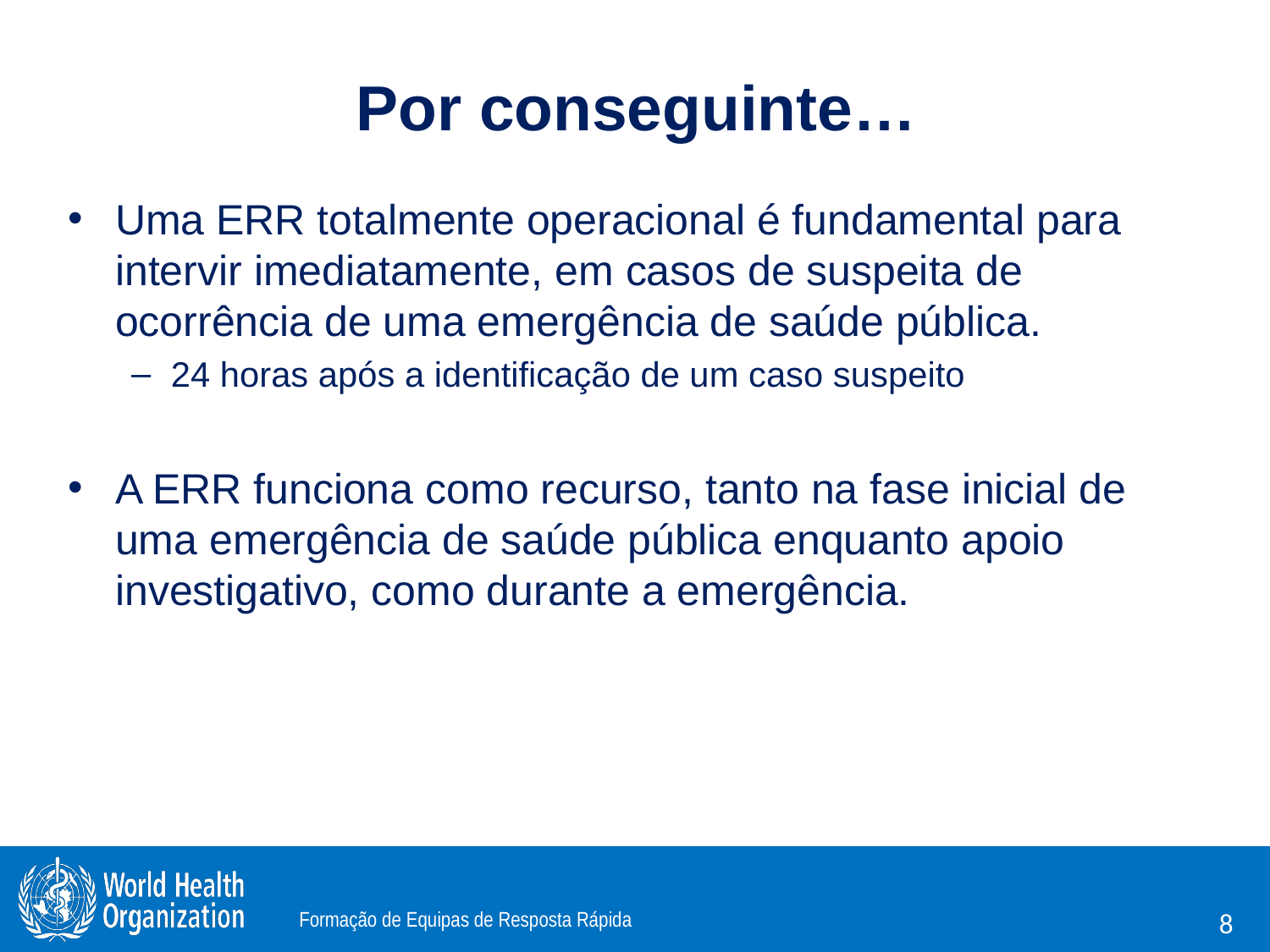

# Por conseguinte…
Uma ERR totalmente operacional é fundamental para intervir imediatamente, em casos de suspeita de ocorrência de uma emergência de saúde pública.
24 horas após a identificação de um caso suspeito

A ERR funciona como recurso, tanto na fase inicial de uma emergência de saúde pública enquanto apoio investigativo, como durante a emergência.